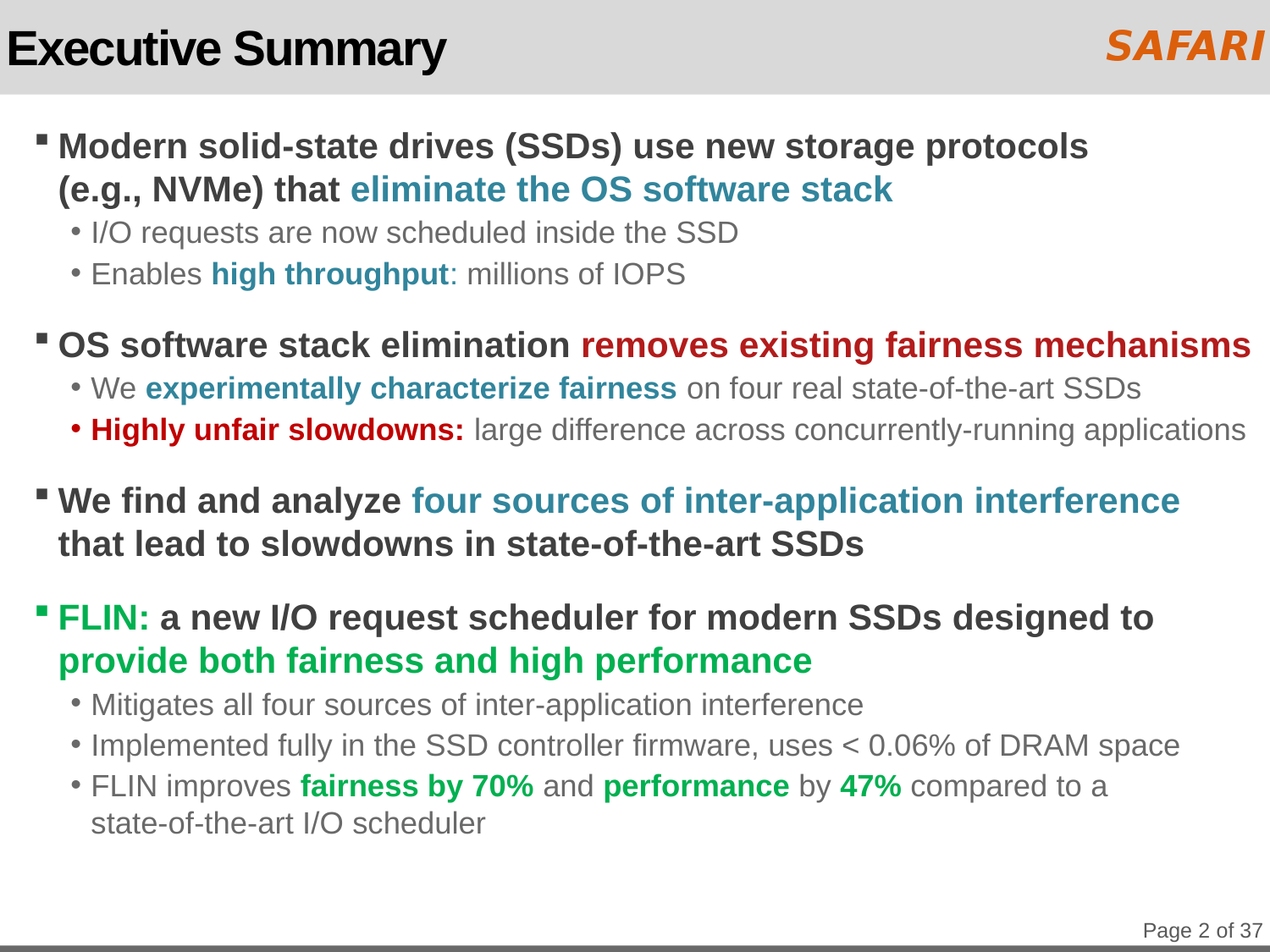

# Executive Summary
Modern solid-state drives (SSDs) use new storage protocols
(e.g., NVMe) that eliminate the OS software stack
I/O requests are now scheduled inside the SSD
Enables high throughput: millions of IOPS
OS software stack elimination removes existing fairness mechanisms
We experimentally characterize fairness on four real state-of-the-art SSDs
Highly unfair slowdowns: large difference across concurrently-running applications
We find and analyze four sources of inter-application interference
that lead to slowdowns in state-of-the-art SSDs
FLIN: a new I/O request scheduler for modern SSDs designed to provide both fairness and high performance
Mitigates all four sources of inter-application interference
Implemented fully in the SSD controller firmware, uses < 0.06% of DRAM space
FLIN improves fairness by 70% and performance by 47% compared to a
state-of-the-art I/O scheduler
Page 2 of 37